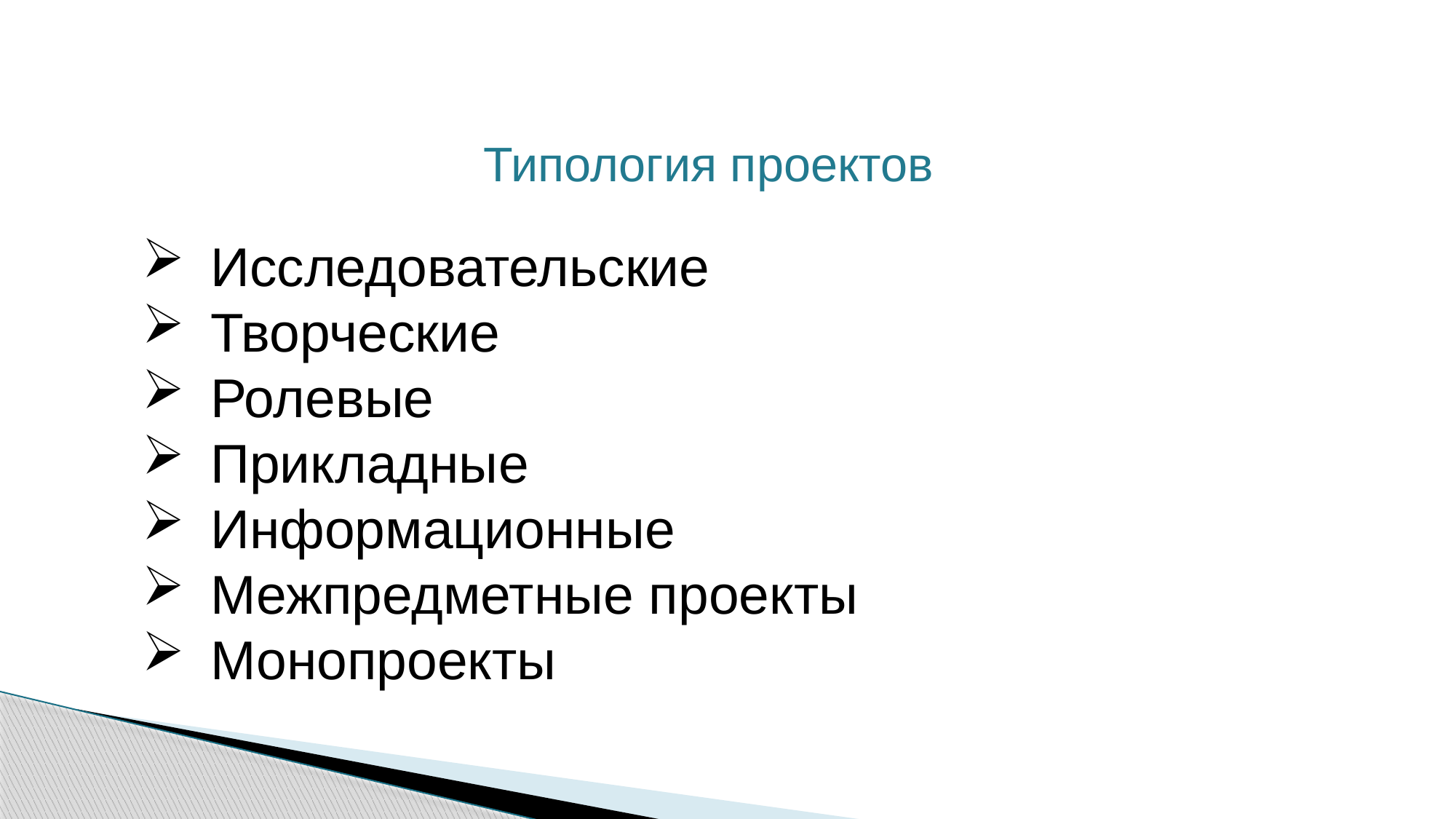

Типология проектов

Исследовательские
Творческие
Ролевые
Прикладные
Информационные
Межпредметные проекты
Монопроекты